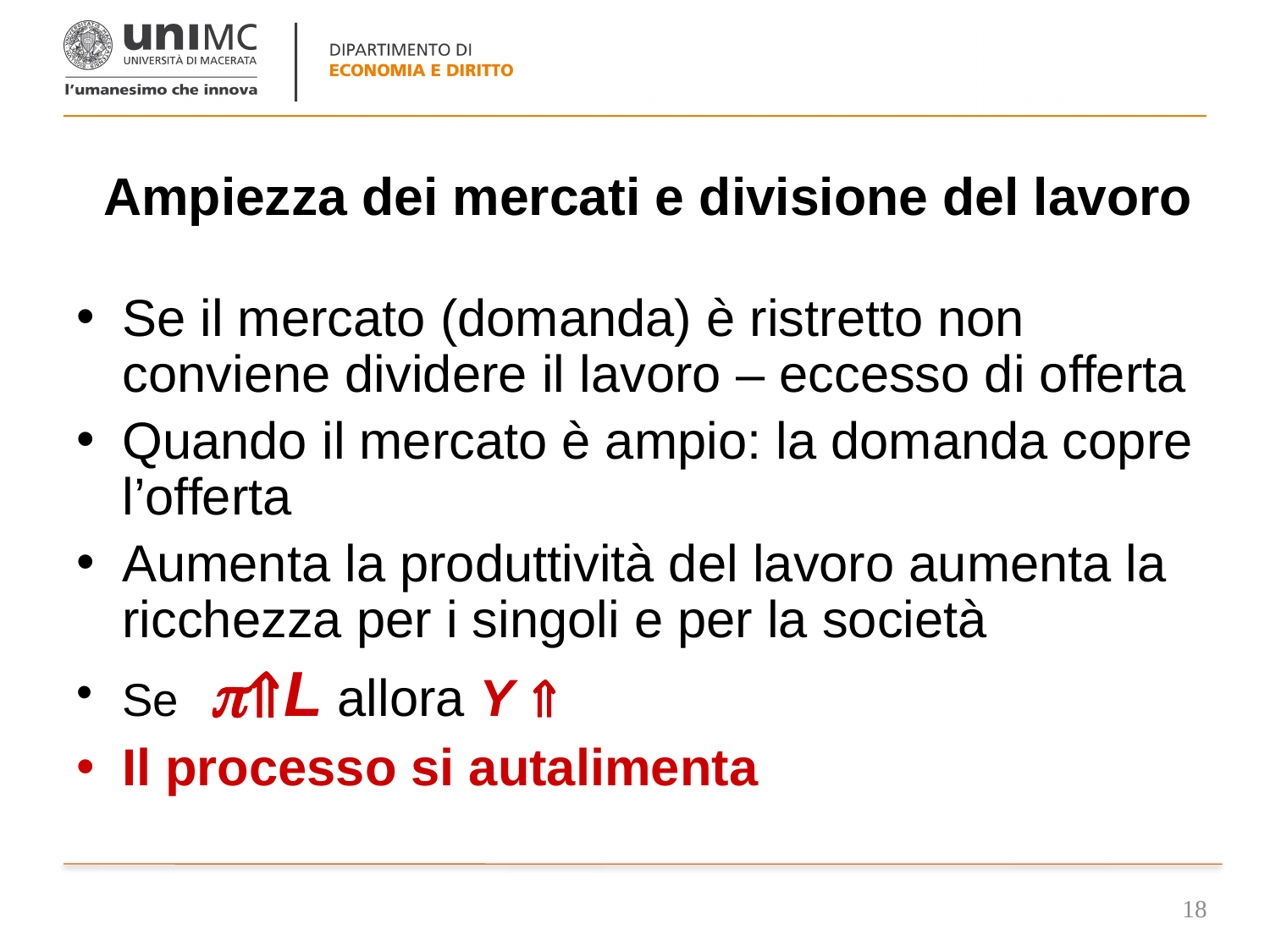

# Ampiezza dei mercati e divisione del lavoro
Se il mercato (domanda) è ristretto non conviene dividere il lavoro – eccesso di offerta
Quando il mercato è ampio: la domanda copre l’offerta
Aumenta la produttività del lavoro aumenta la ricchezza per i singoli e per la società
Se π⇑L allora Y ⇑
Il processo si autalimenta

18